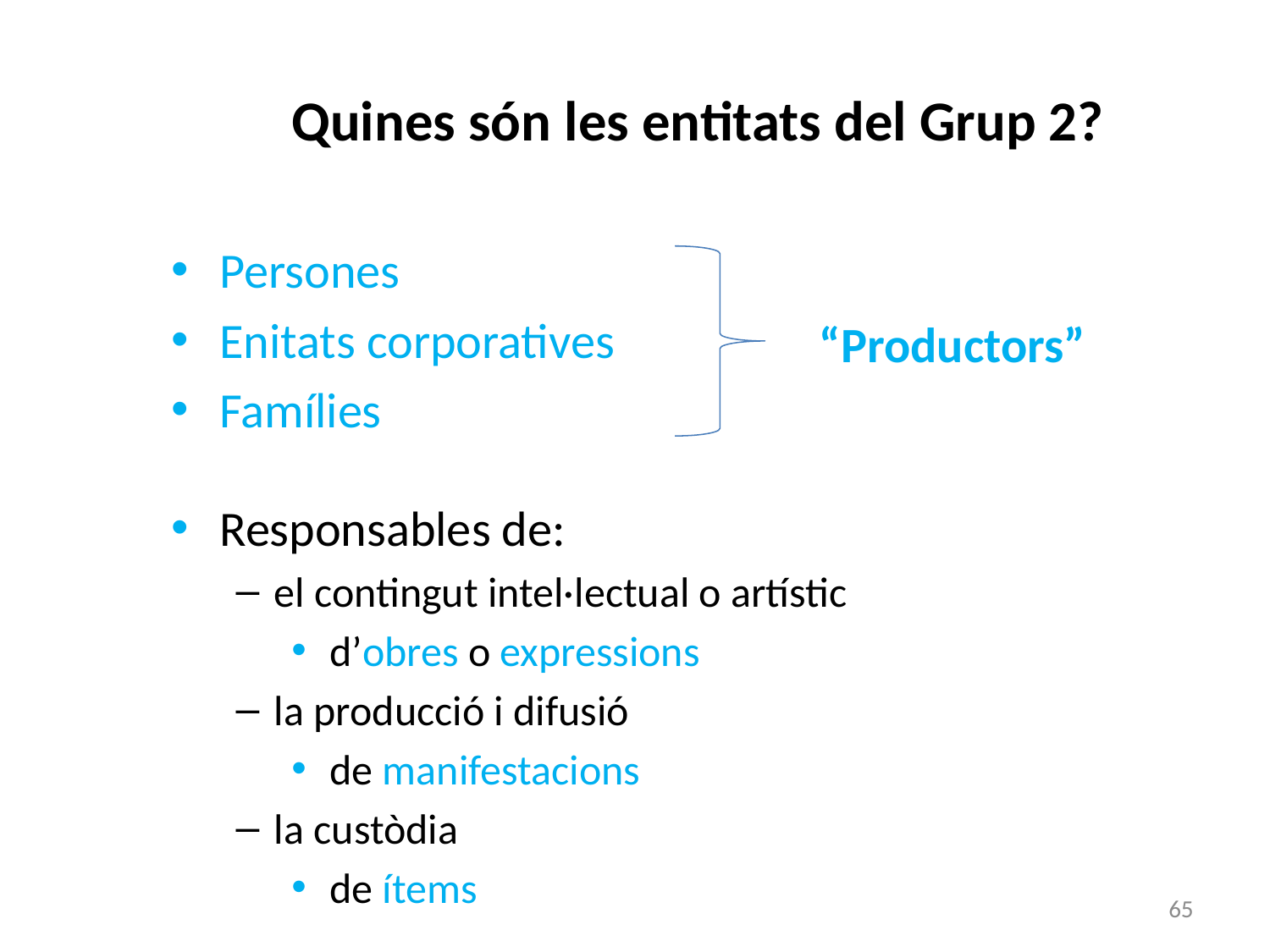

# Quines són les entitats del Grup 2?
Persones
Enitats corporatives
Famílies

Responsables de:
el contingut intel·lectual o artístic
d’obres o expressions
la producció i difusió
de manifestacions
la custòdia
de ítems

“Productors”
65